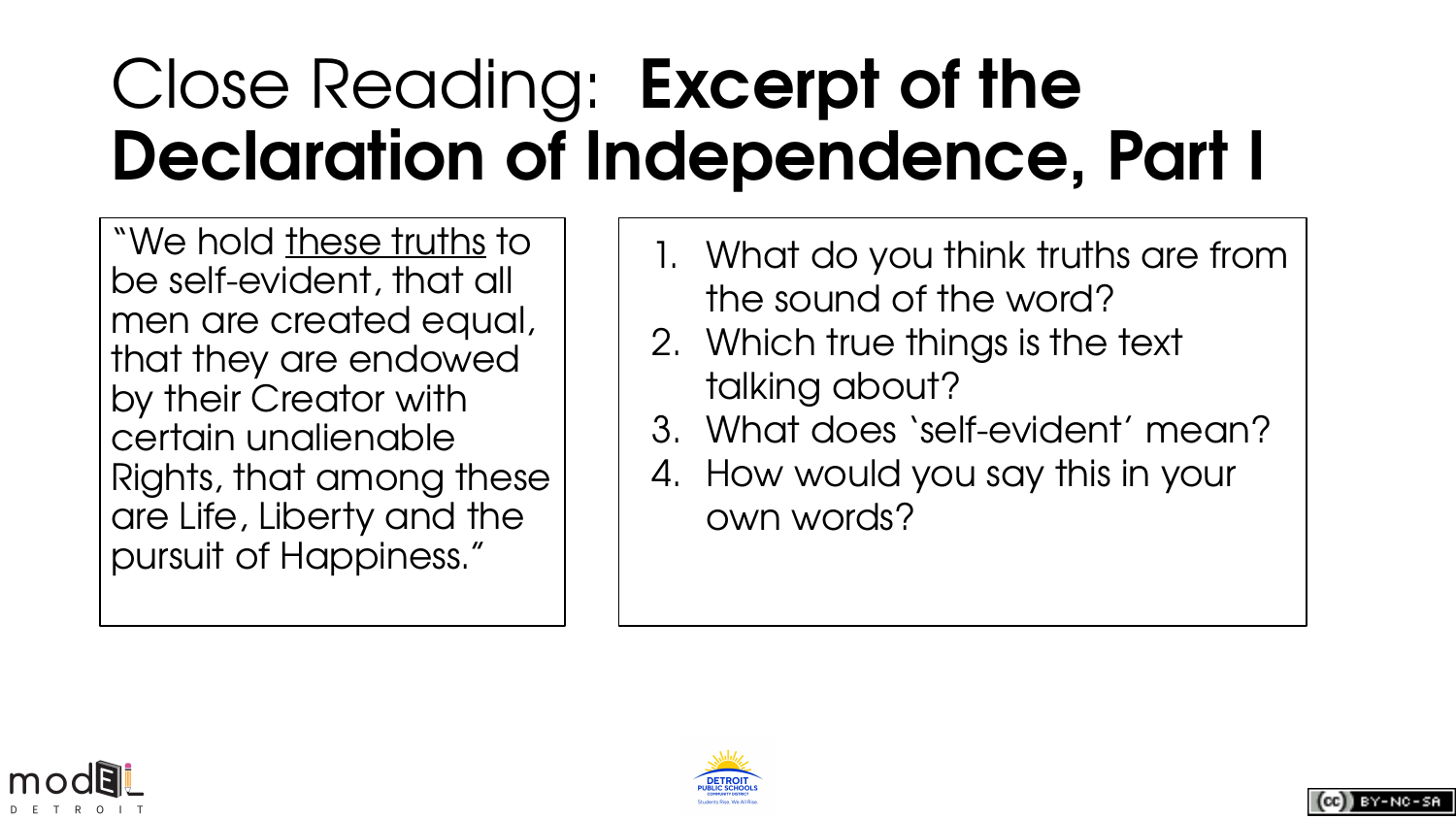

# Close Reading:  Excerpt of the Declaration of Independence, Part I
What do you think truths are from the sound of the word?
Which true things is the text talking about?
What does ‘self-evident’ mean?
How would you say this in your own words?
“We hold these truths to be self-evident, that all men are created equal, that they are endowed by their Creator with certain unalienable Rights, that among these are Life, Liberty and the pursuit of Happiness.”